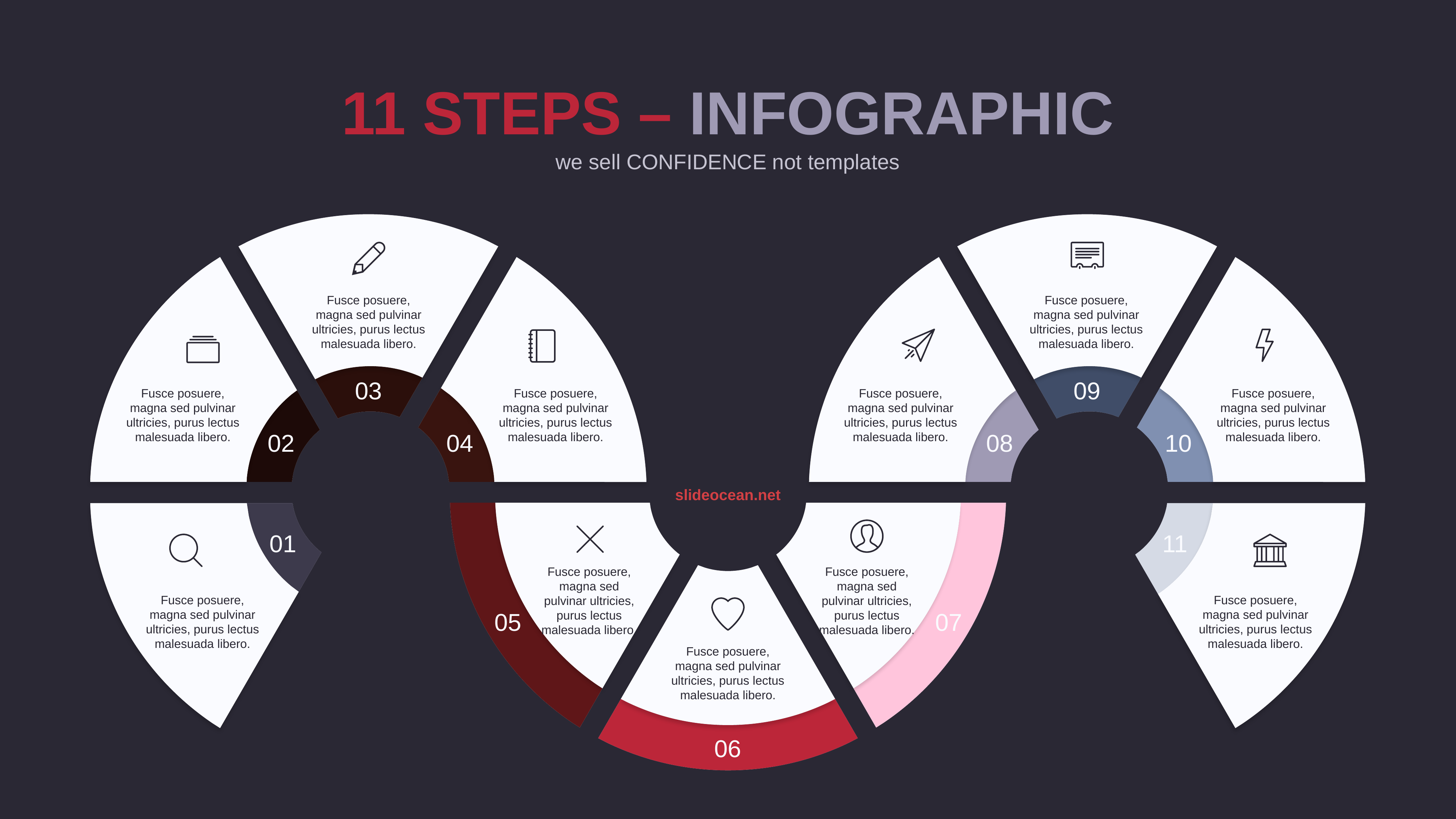

11 STEPS – INFOGRAPHIC
we sell CONFIDENCE not templates

Fusce posuere, magna sed pulvinar ultricies, purus lectus malesuada libero.

Fusce posuere, magna sed pulvinar ultricies, purus lectus malesuada libero.

03
09
Fusce posuere, magna sed pulvinar ultricies, purus lectus malesuada libero.

Fusce posuere, magna sed pulvinar ultricies, purus lectus malesuada libero.

Fusce posuere, magna sed pulvinar ultricies, purus lectus malesuada libero.

Fusce posuere, magna sed pulvinar ultricies, purus lectus malesuada libero.

02
04
08
10

slideocean.net

01
11

Fusce posuere, magna sed pulvinar ultricies, purus lectus malesuada libero.

Fusce posuere, magna sed pulvinar ultricies, purus lectus malesuada libero.

Fusce posuere, magna sed pulvinar ultricies, purus lectus malesuada libero.

Fusce posuere, magna sed pulvinar ultricies, purus lectus malesuada libero.

05
07
Fusce posuere, magna sed pulvinar ultricies, purus lectus malesuada libero.

06